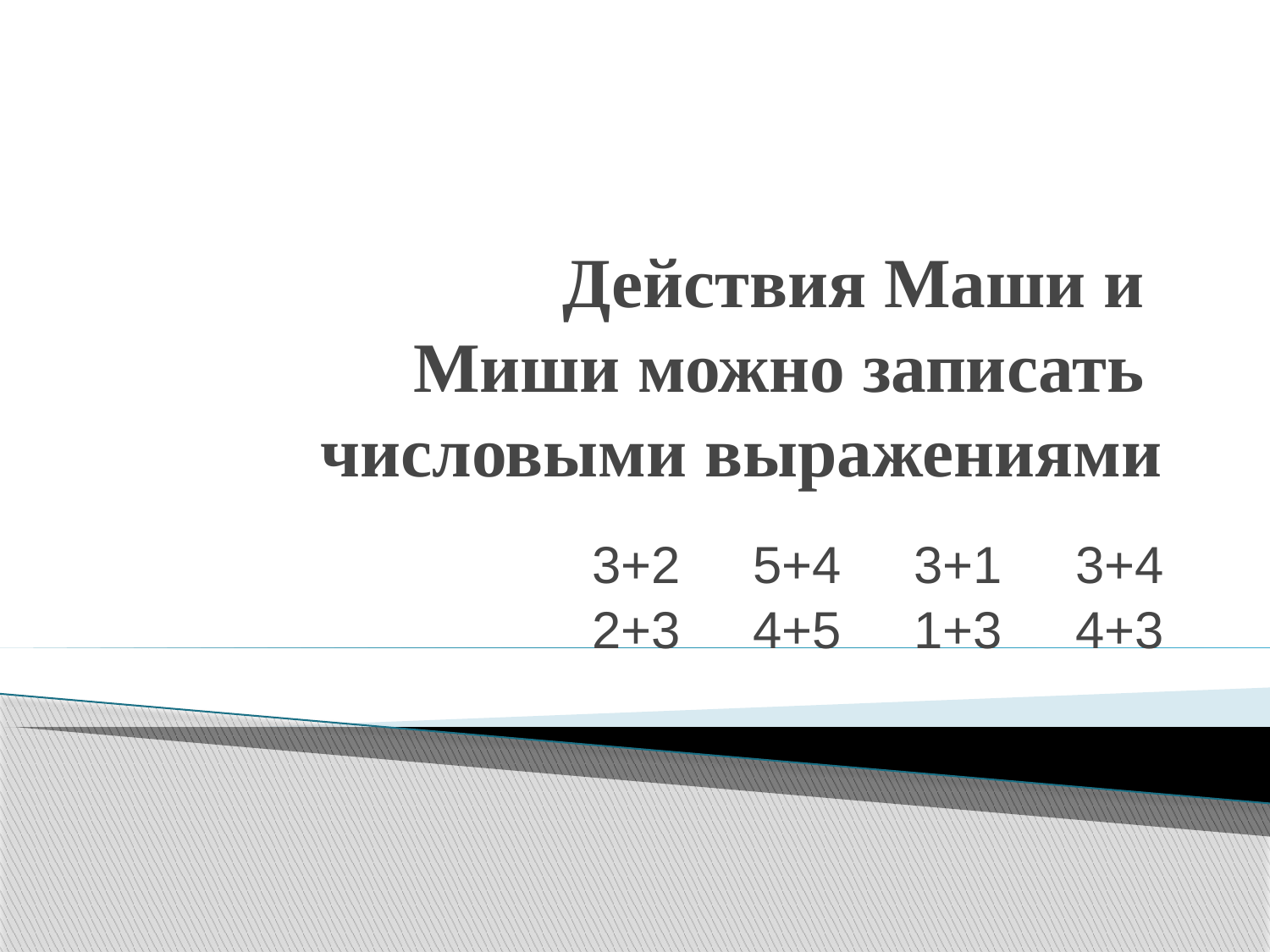

# Действия Маши и Миши можно записать числовыми выражениями

3+2     5+4     3+1     3+4
2+3     4+5     1+3     4+3